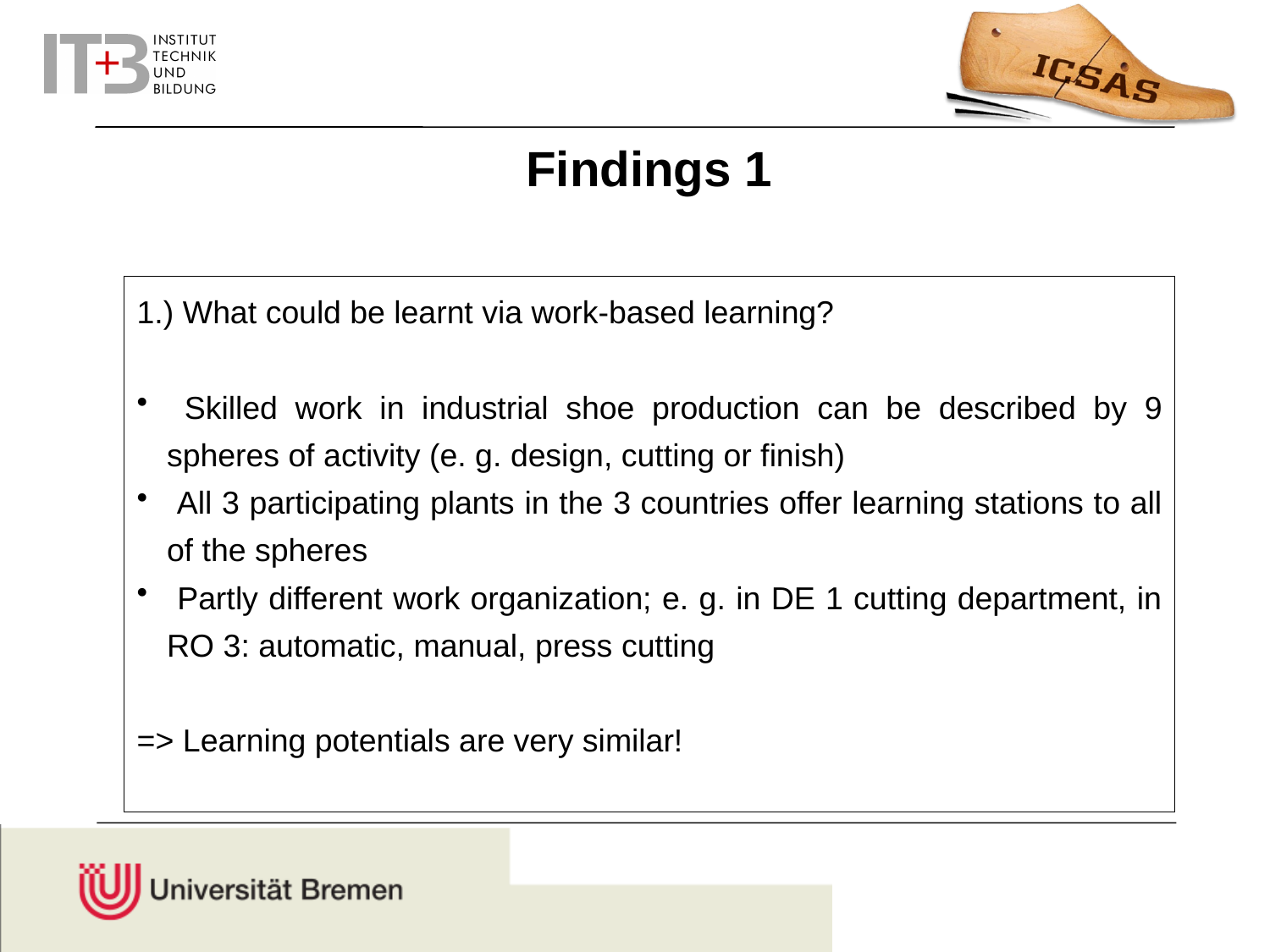

Findings 1
1.) What could be learnt via work-based learning?

 Skilled work in industrial shoe production can be described by 9 spheres of activity (e. g. design, cutting or finish)
 All 3 participating plants in the 3 countries offer learning stations to all of the spheres
 Partly different work organization; e. g. in DE 1 cutting department, in RO 3: automatic, manual, press cutting

=> Learning potentials are very similar!